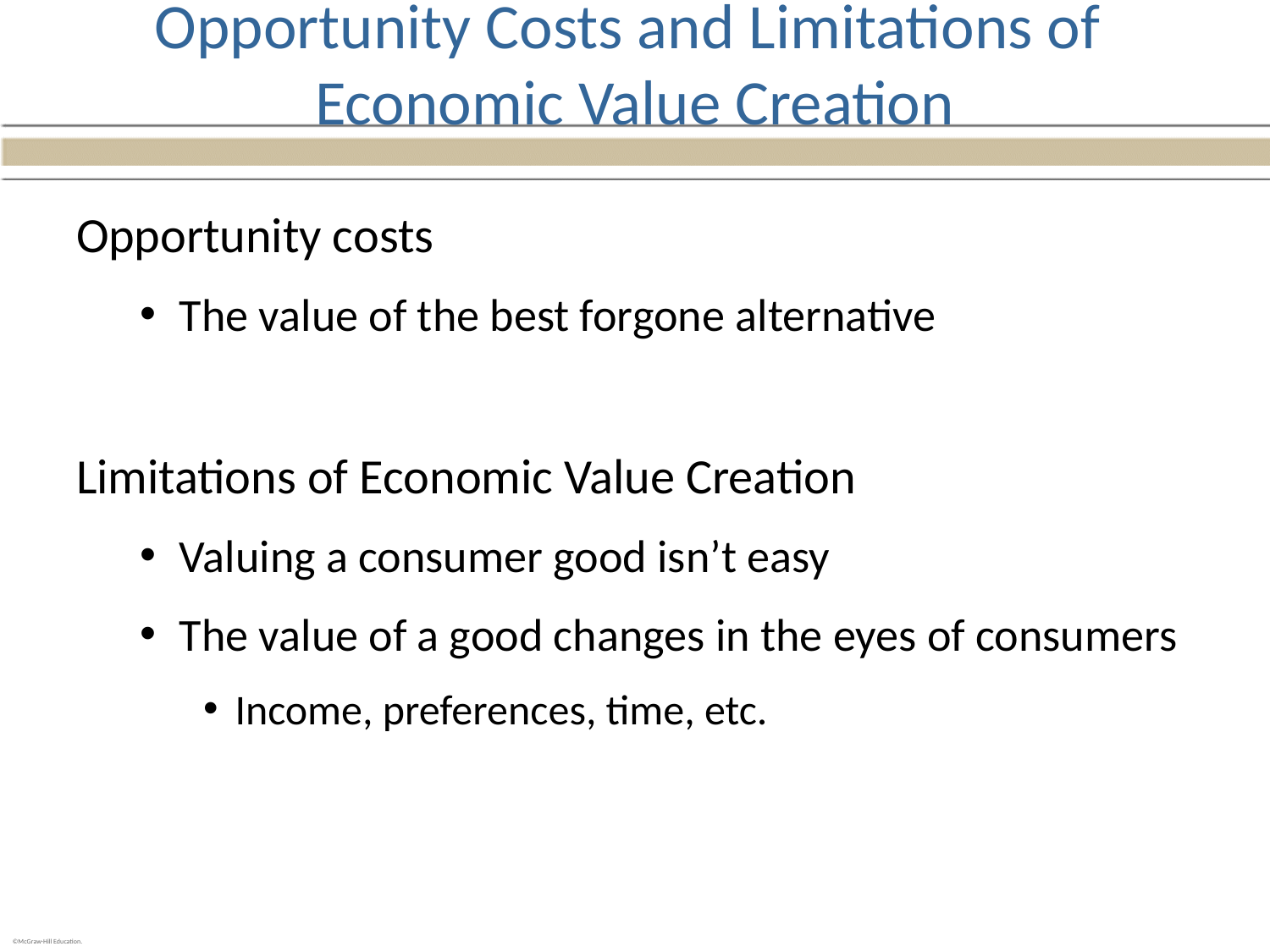

# Opportunity Costs and Limitations of Economic Value Creation
Opportunity costs
The value of the best forgone alternative

Limitations of Economic Value Creation
Valuing a consumer good isn’t easy
The value of a good changes in the eyes of consumers
Income, preferences, time, etc.